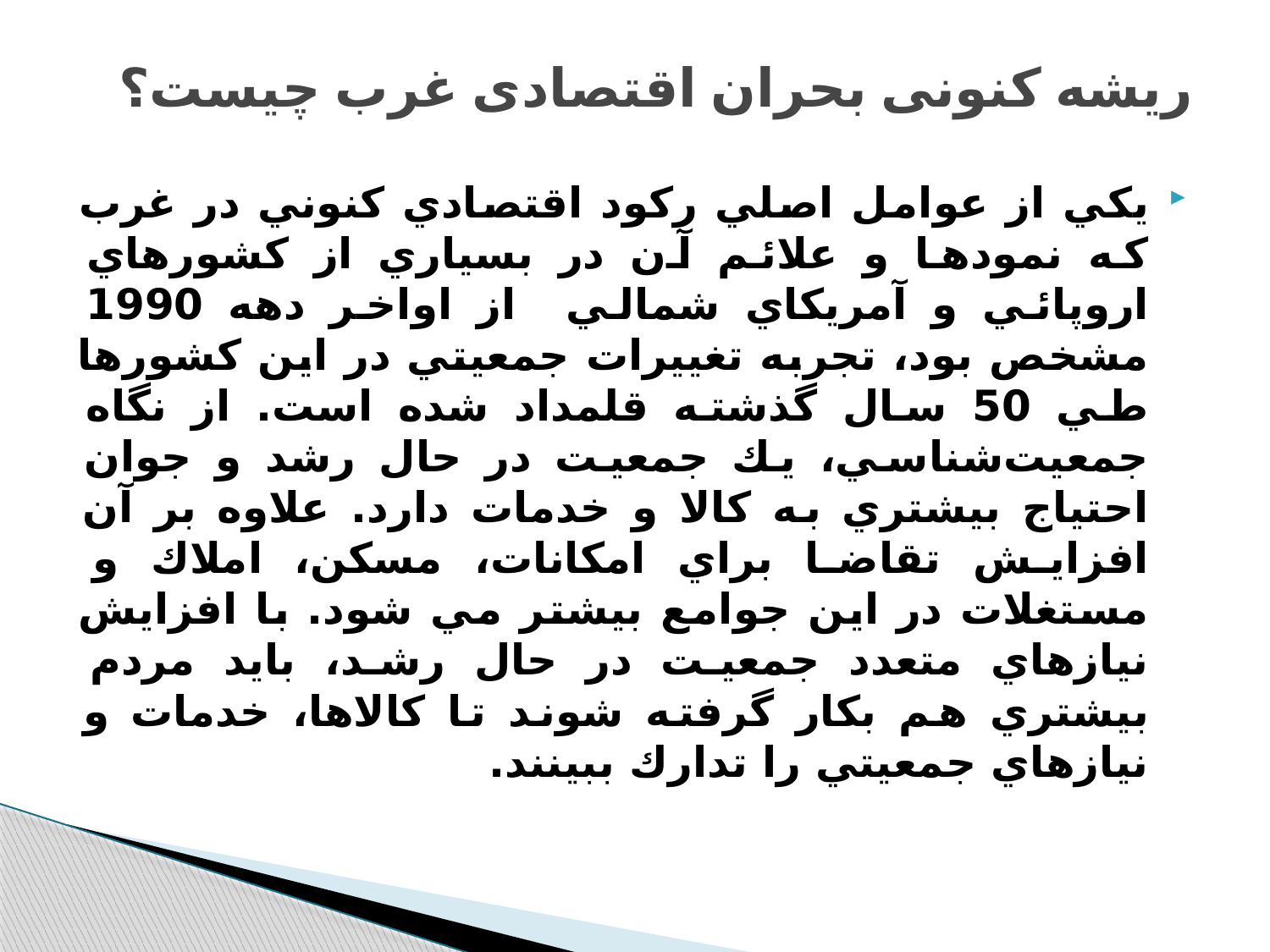

# ریشه کنونی بحران اقتصادی غرب چیست؟
يكي از عوامل اصلي ركود اقتصادي كنوني در غرب كه نمودها و علائم آن در بسياري از كشورهاي اروپائي و آمريكاي شمالي  از اواخر دهه 1990 مشخص بود، تجربه تغييرات جمعيتي در اين كشورها طي 50 سال گذشته قلمداد شده است. از نگاه جمعيت‌شناسي، يك جمعيت در حال رشد و جوان احتياج بيشتري به كالا و خدمات دارد. علاوه بر آن افزايش تقاضا براي امكانات، مسكن، املاك و مستغلات در اين جوامع بيشتر مي شود. با افزايش نيازهاي متعدد جمعيت در حال رشد، بايد مردم بيشتري هم بكار گرفته شوند تا كالاها، خدمات و نيازهاي جمعيتي را تدارك ببينند.